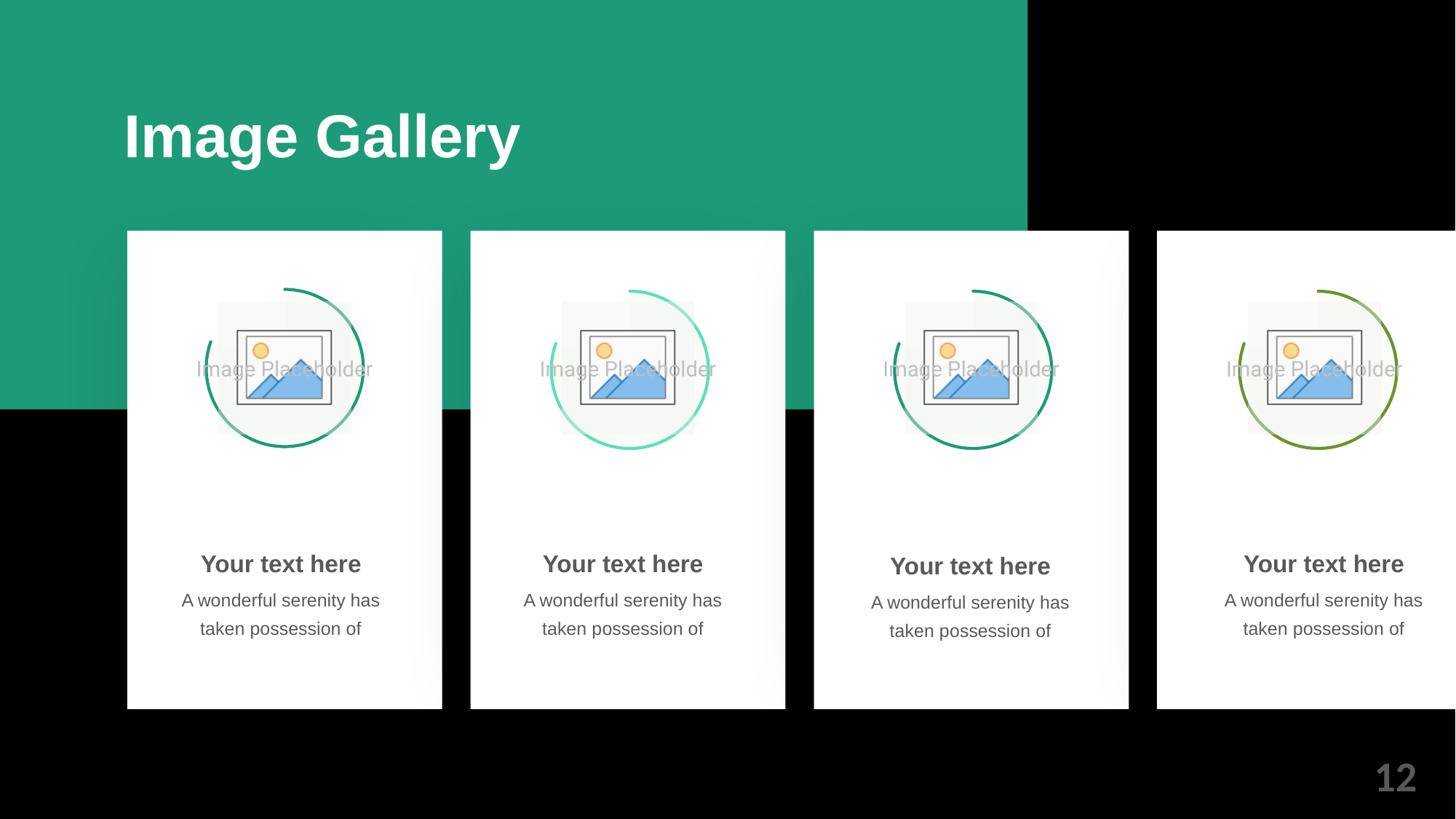

Image Gallery

Your text here
Your text here
Your text here
Your text here
A wonderful serenity has taken possession of
A wonderful serenity has taken possession of
A wonderful serenity has taken possession of
A wonderful serenity has taken possession of